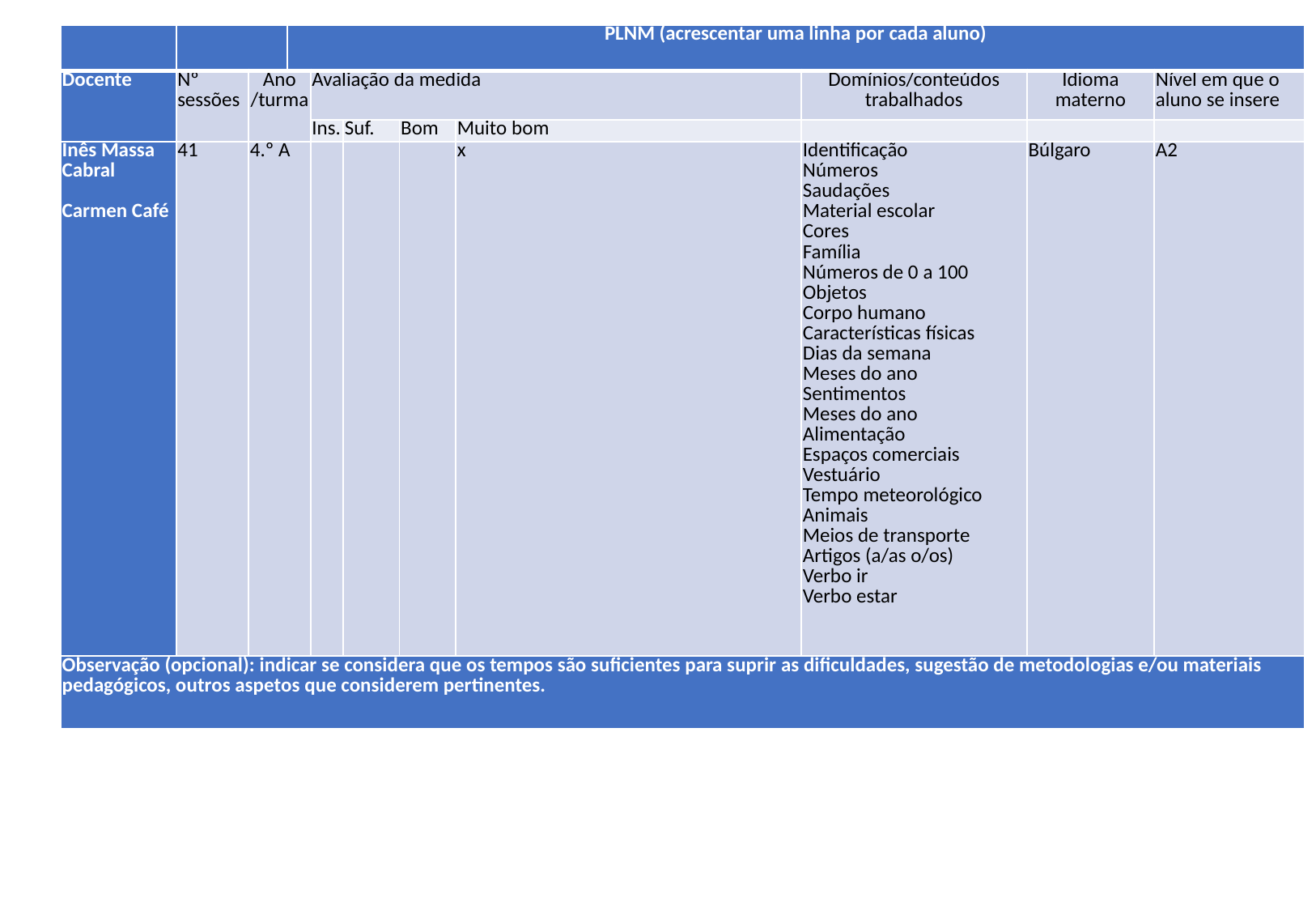

|  |  |  | PLNM (acrescentar uma linha por cada aluno) |  |  |  |  |  |  |  |
| --- | --- | --- | --- | --- | --- | --- | --- | --- | --- | --- |
| Docente | Nº sessões | Ano /turma |  | Avaliação da medida |  |  |  | Domínios/conteúdos trabalhados | Idioma materno | Nível em que o aluno se insere |
|  |  |  |  | Ins. | Suf. | Bom | Muito bom |  |  |  |
| Inês Massa Cabral   Carmen Café | 41 | 4.º A |  |  |  |  | x | Identificação Números Saudações Material escolar Cores Família Números de 0 a 100 Objetos Corpo humano Características físicas Dias da semana Meses do ano Sentimentos Meses do ano Alimentação Espaços comerciais Vestuário Tempo meteorológico Animais Meios de transporte Artigos (a/as o/os) Verbo ir Verbo estar | Búlgaro | A2 |
| Observação (opcional): indicar se considera que os tempos são suficientes para suprir as dificuldades, sugestão de metodologias e/ou materiais pedagógicos, outros aspetos que considerem pertinentes. |  |  |  |  |  |  |  |  |  |  |